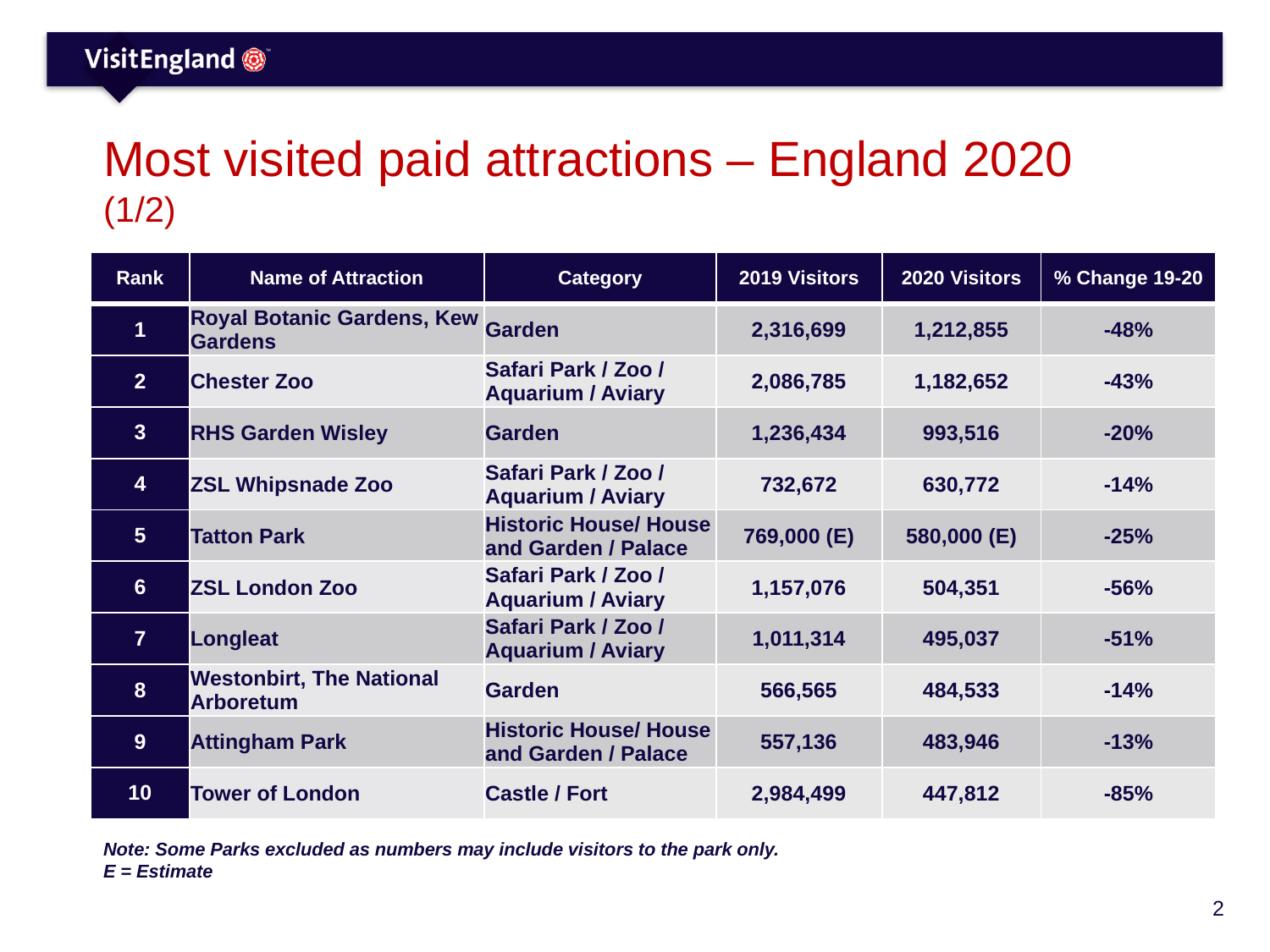

# Most visited paid attractions – England 2020 (1/2)
| Rank | Name of Attraction | Category | 2019 Visitors | 2020 Visitors | % Change 19-20 |
| --- | --- | --- | --- | --- | --- |
| 1 | Royal Botanic Gardens, Kew Gardens | Garden | 2,316,699 | 1,212,855 | -48% |
| 2 | Chester Zoo | Safari Park / Zoo / Aquarium / Aviary | 2,086,785 | 1,182,652 | -43% |
| 3 | RHS Garden Wisley | Garden | 1,236,434 | 993,516 | -20% |
| 4 | ZSL Whipsnade Zoo | Safari Park / Zoo / Aquarium / Aviary | 732,672 | 630,772 | -14% |
| 5 | Tatton Park | Historic House/ House and Garden / Palace | 769,000 (E) | 580,000 (E) | -25% |
| 6 | ZSL London Zoo | Safari Park / Zoo / Aquarium / Aviary | 1,157,076 | 504,351 | -56% |
| 7 | Longleat | Safari Park / Zoo / Aquarium / Aviary | 1,011,314 | 495,037 | -51% |
| 8 | Westonbirt, The National Arboretum | Garden | 566,565 | 484,533 | -14% |
| 9 | Attingham Park | Historic House/ House and Garden / Palace | 557,136 | 483,946 | -13% |
| 10 | Tower of London | Castle / Fort | 2,984,499 | 447,812 | -85% |
Note: Some Parks excluded as numbers may include visitors to the park only.
E = Estimate